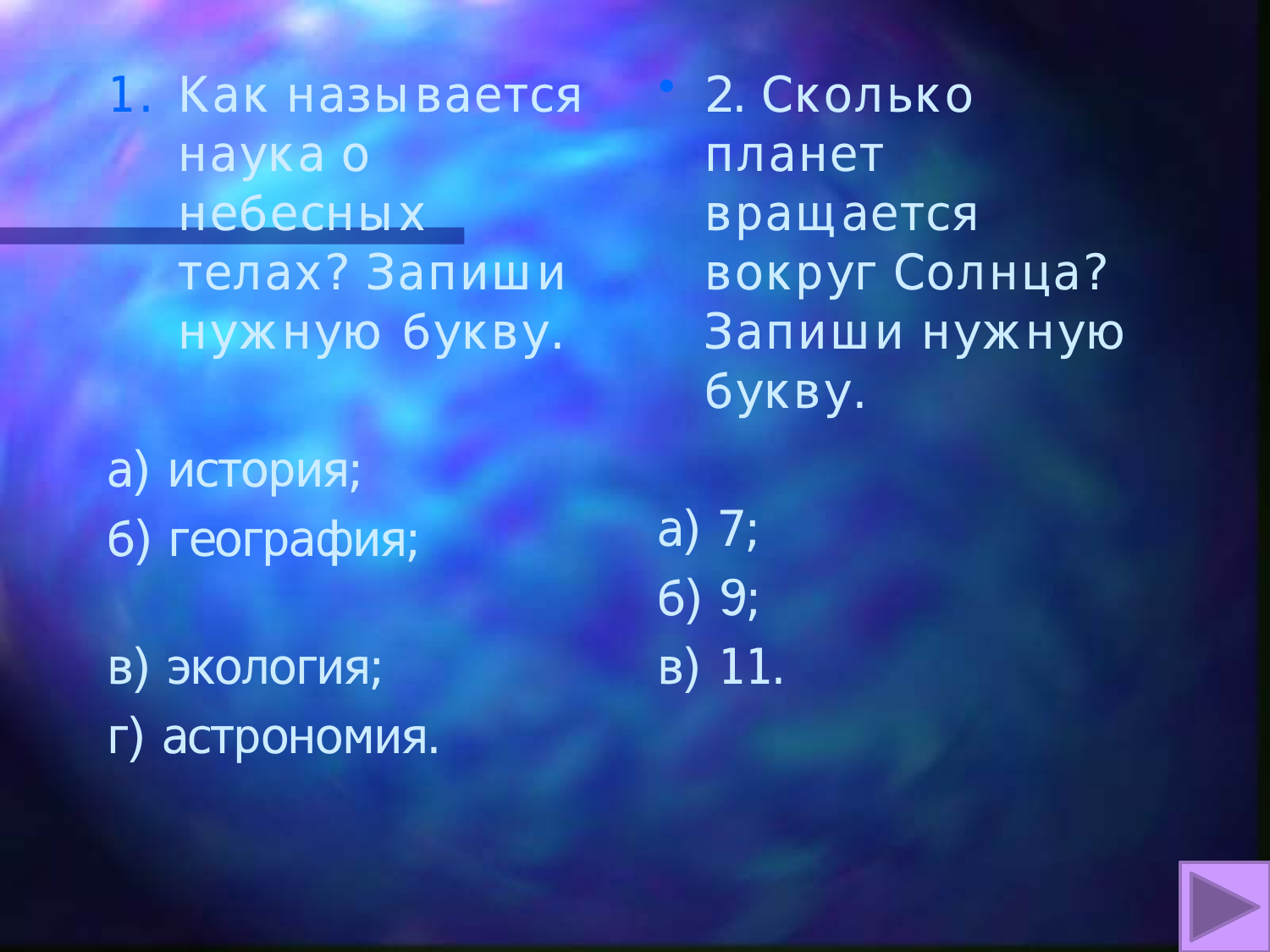

Как называется наука о небесных телах? Запиши нужную букву.

а) история;
б) география;
в) экология;
г) астрономия.

2. Сколько планет вращается вокруг Солнца? Запиши нужную букву.

а) 7;
б) 9;
в) 11.

#